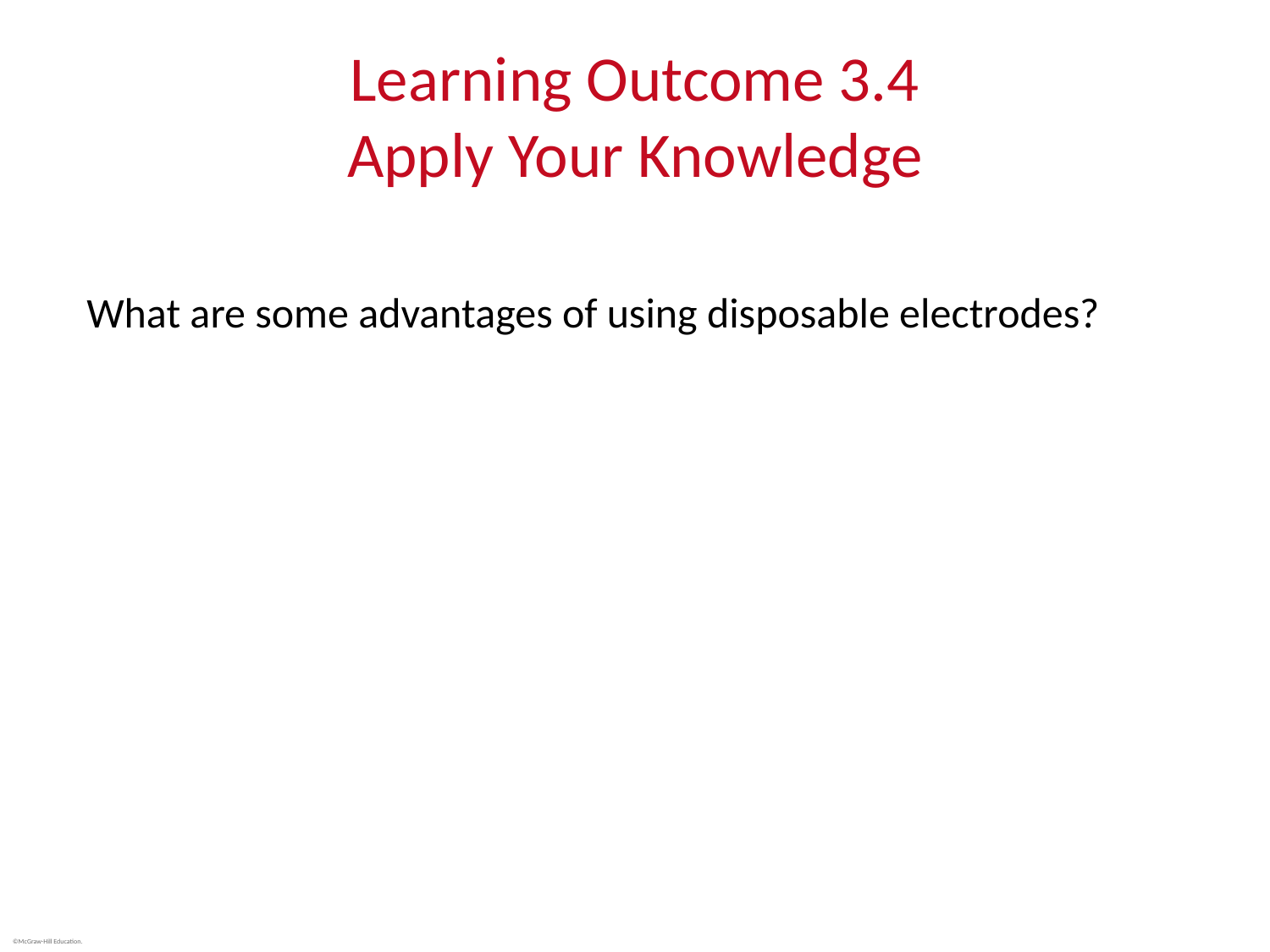

# Learning Outcome 3.4 Apply Your Knowledge
What are some advantages of using disposable electrodes?